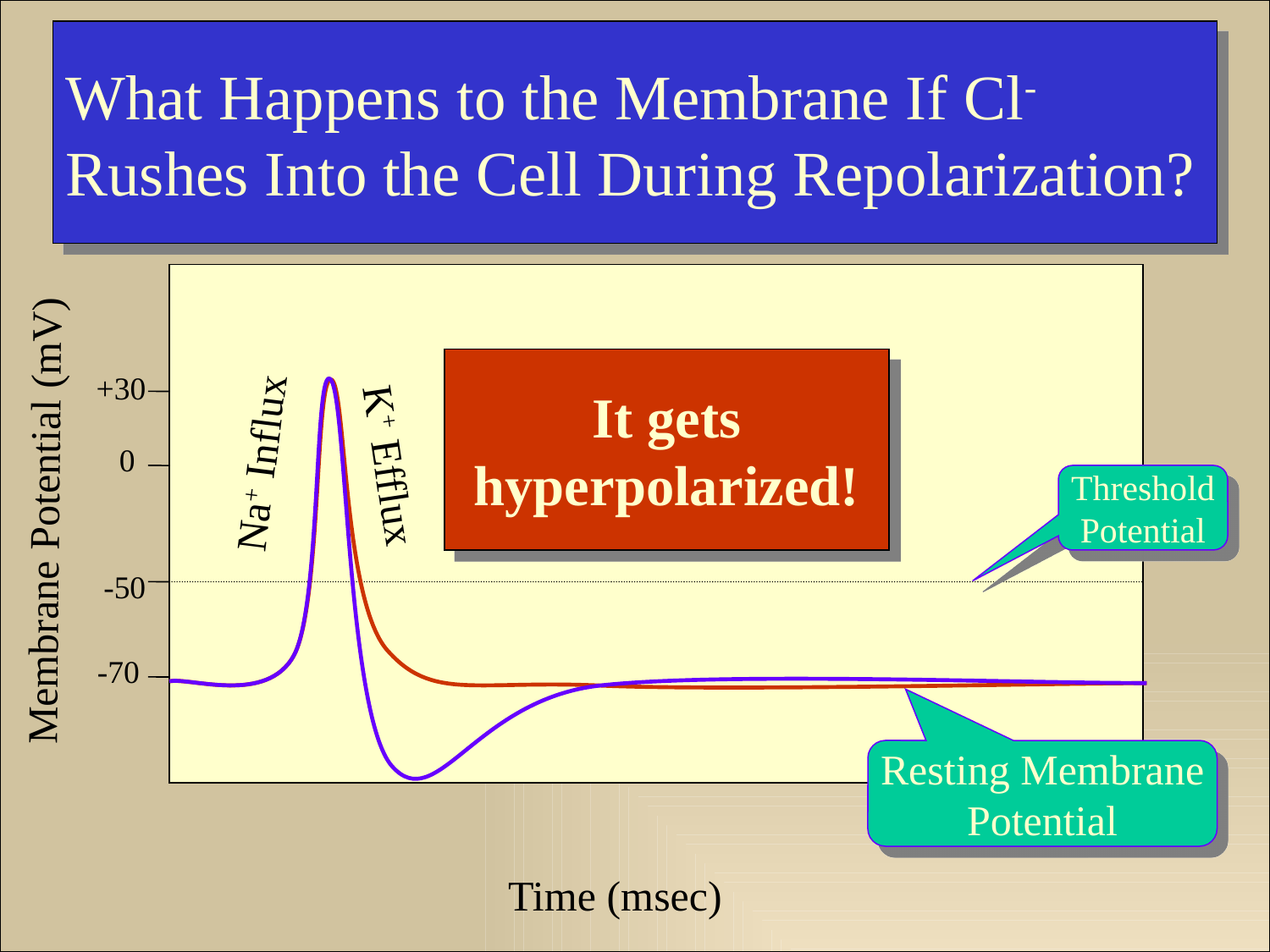

# What Happens to the Membrane If Cl- Rushes Into the Cell During Repolarization?

It gets
hyperpolarized!

+30

Na+ Influx
0
K+ Efflux

Threshold
Potential
Membrane Potential (mV)
-50

-70

Resting Membrane
Potential
Time (msec)